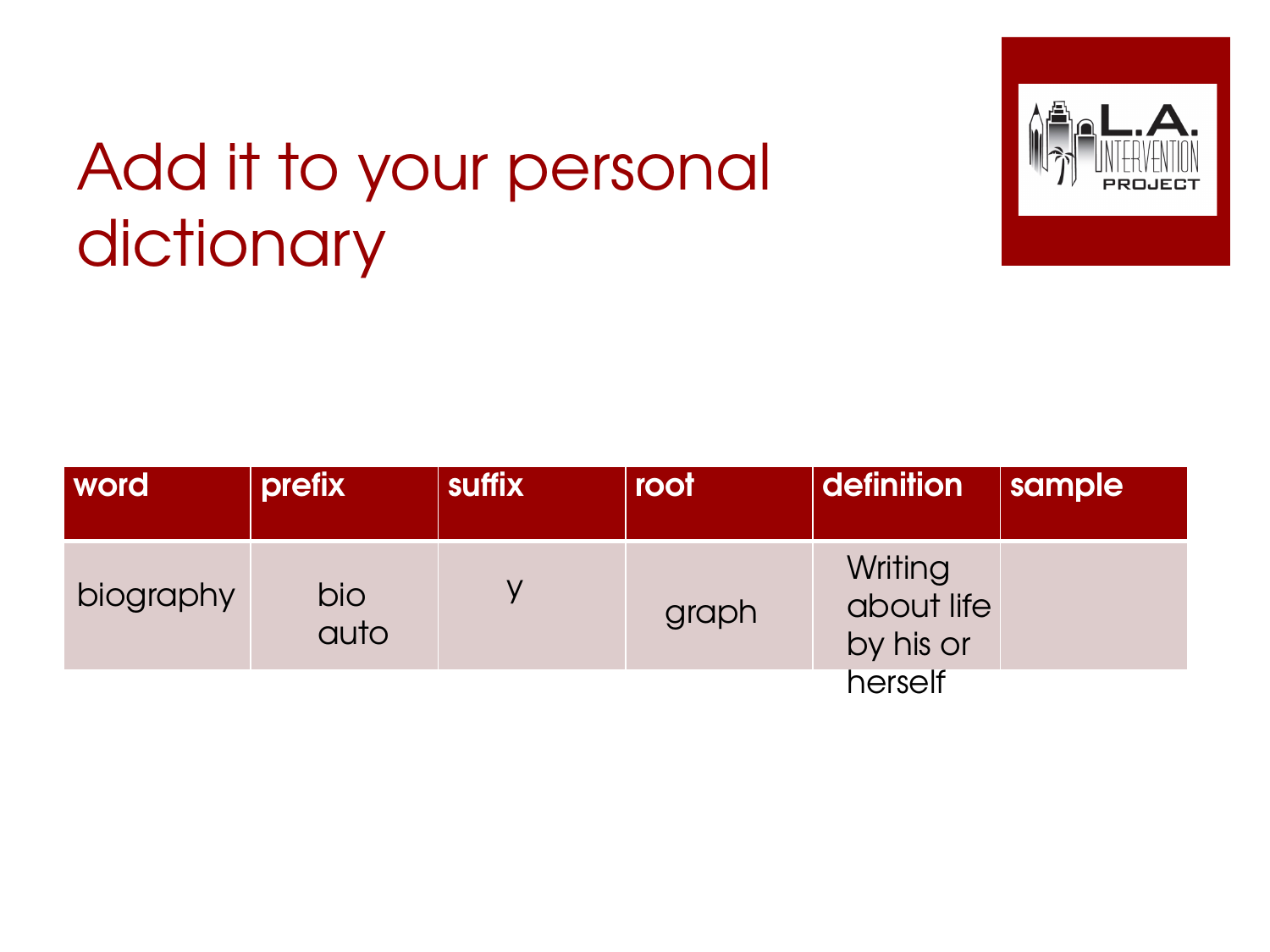

# Add it to your personal dictionary
| word | prefix | suffix | root | definition | sample |
| --- | --- | --- | --- | --- | --- |
|  |  |  |  |  |  |
Writing about life
by his or herself
y
biography
bio
auto
graph